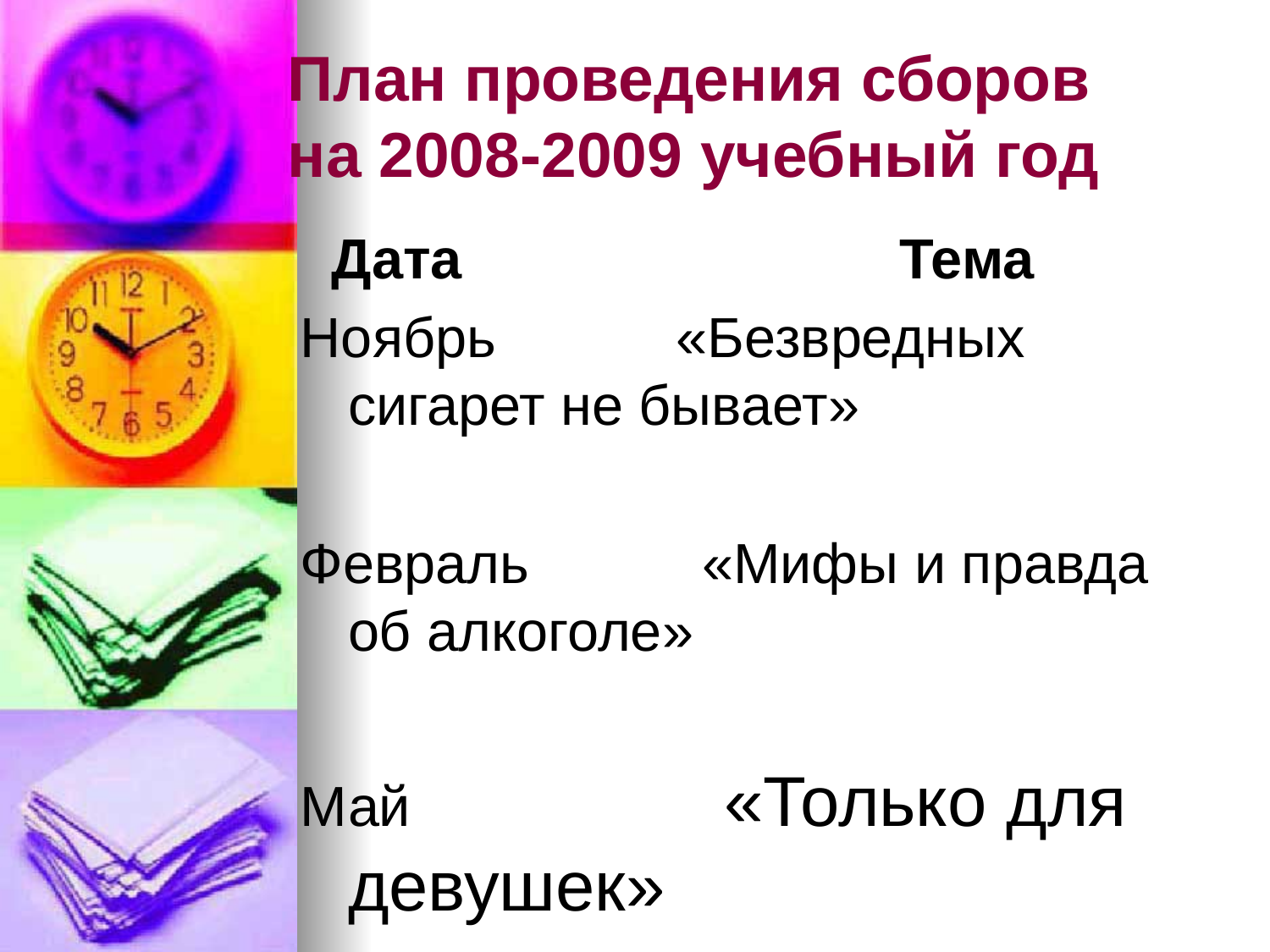

# План проведения сборов на 2008-2009 учебный год
  Дата                            Тема
Ноябрь                «Безвредных сигарет не бывает»

Февраль           «Мифы и правда об алкоголе»

Май                    «Только для девушек»